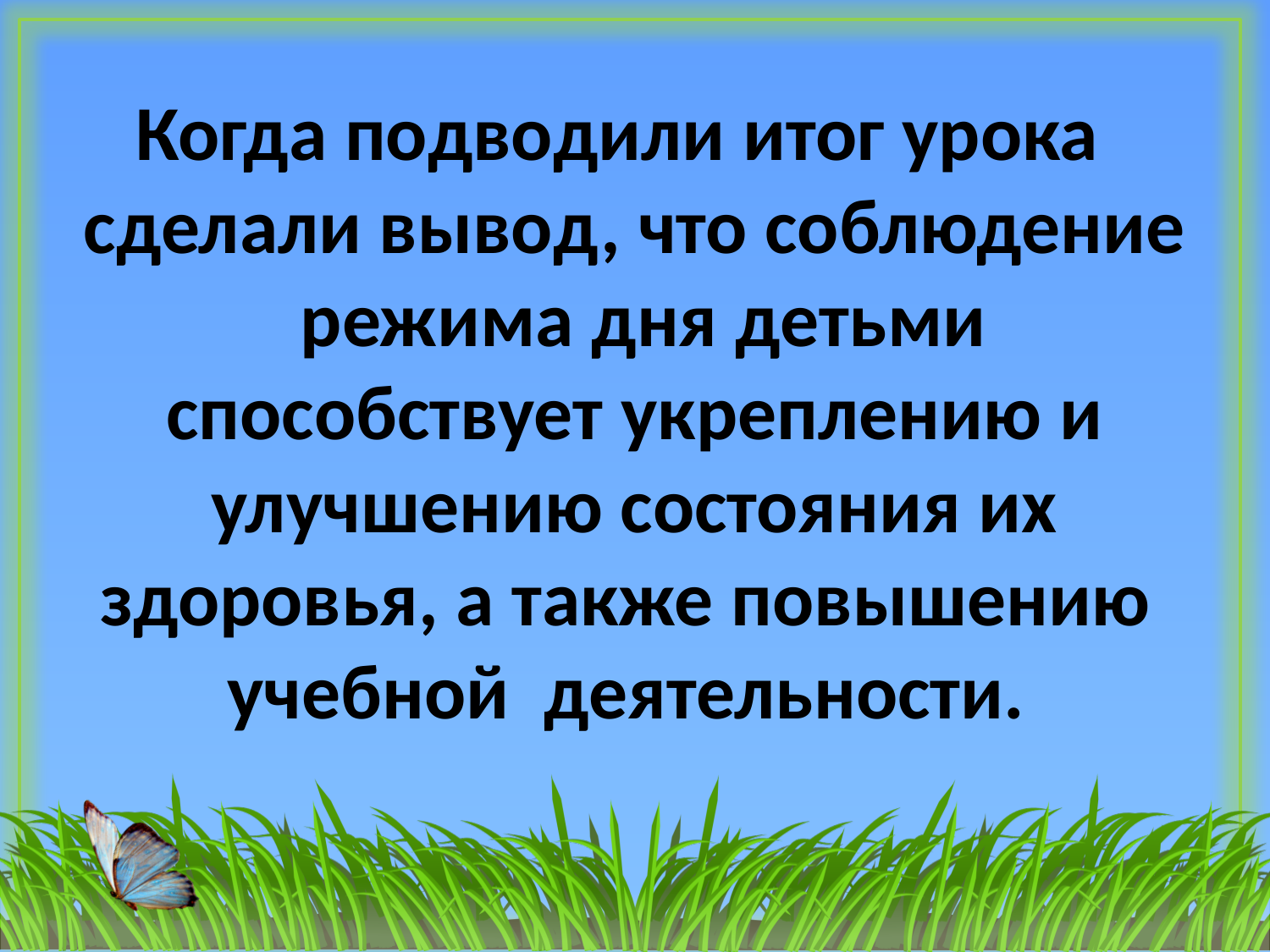

Когда подводили итог урока   сделали вывод, что соблюдение  режима дня детьми способствует укреплению и улучшению состояния их здоровья, а также повышению  учебной  деятельности.